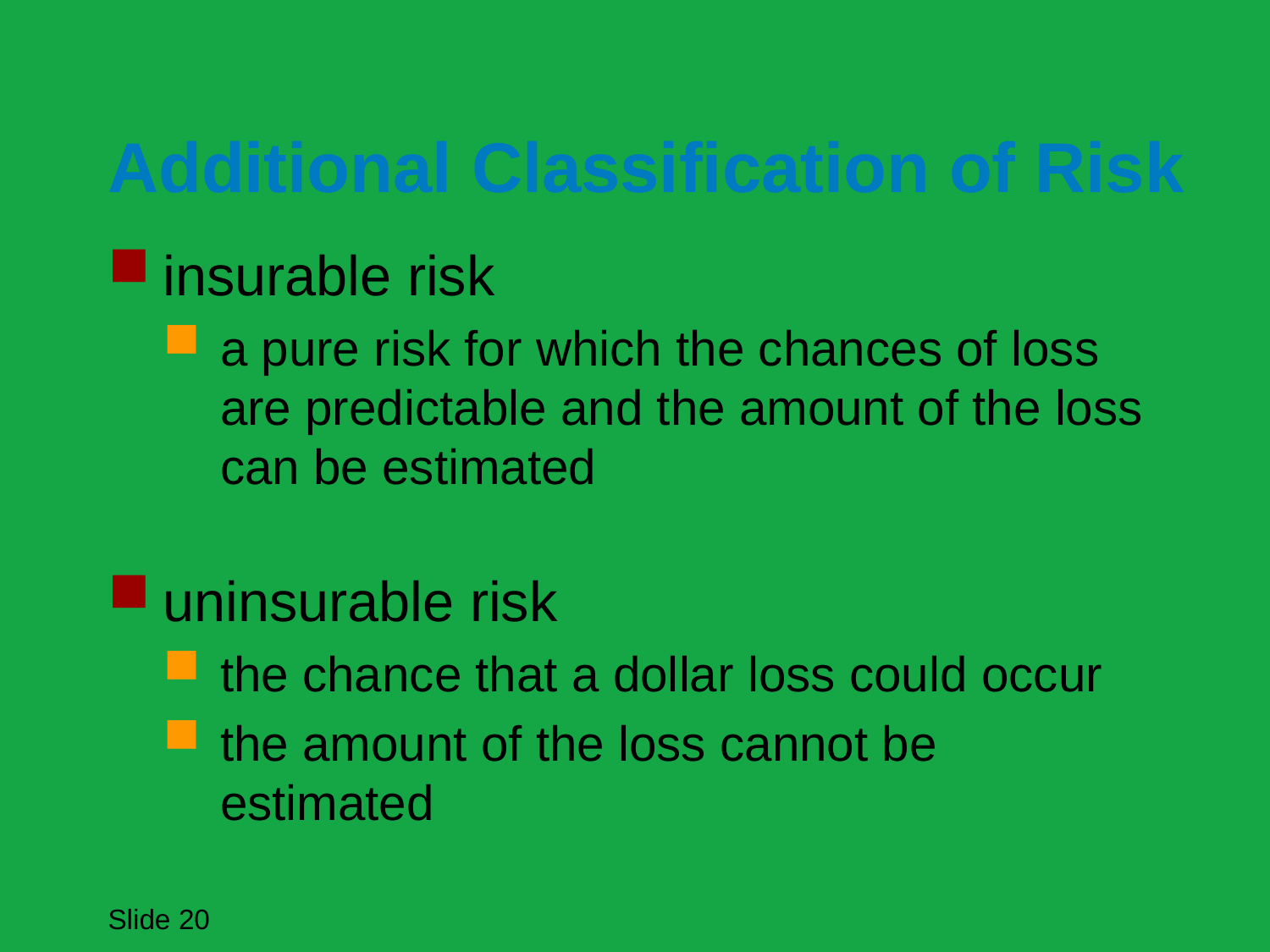

# Additional Classification of Risk

insurable risk
a pure risk for which the chances of loss are predictable and the amount of the loss can be estimated
uninsurable risk
the chance that a dollar loss could occur
the amount of the loss cannot be estimated
Slide 20